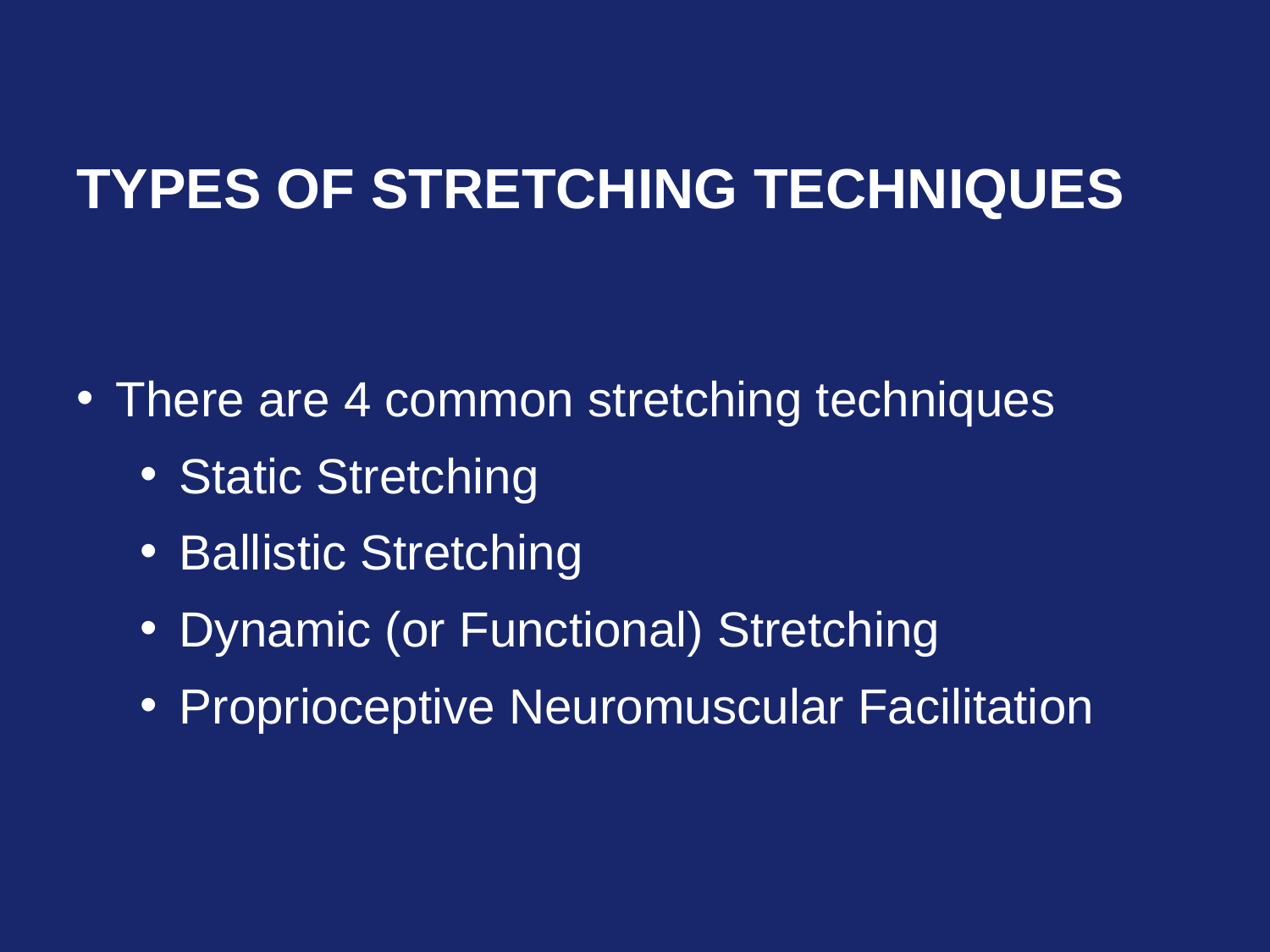

# Types of Stretching Techniques
There are 4 common stretching techniques
Static Stretching
Ballistic Stretching
Dynamic (or Functional) Stretching
Proprioceptive Neuromuscular Facilitation